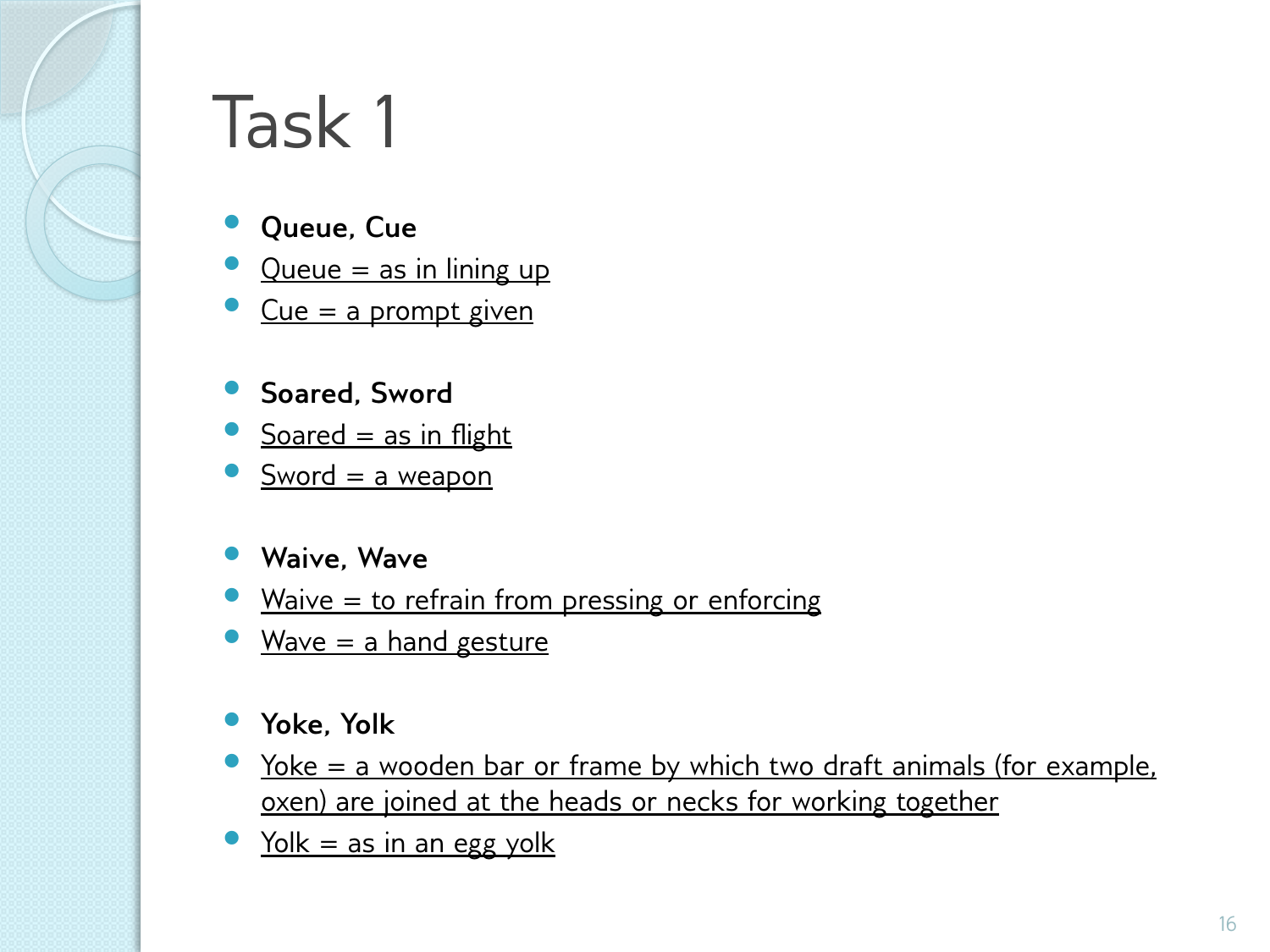

# Task 1
Queue, Cue
Queue = as in lining up
Cue = a prompt given

Soared, Sword
Soared = as in flight
Sword = a weapon

Waive, Wave
Waive = to refrain from pressing or enforcing
Wave = a hand gesture

Yoke, Yolk
Yoke = a wooden bar or frame by which two draft animals (for example, oxen) are joined at the heads or necks for working together
Yolk = as in an egg yolk

16